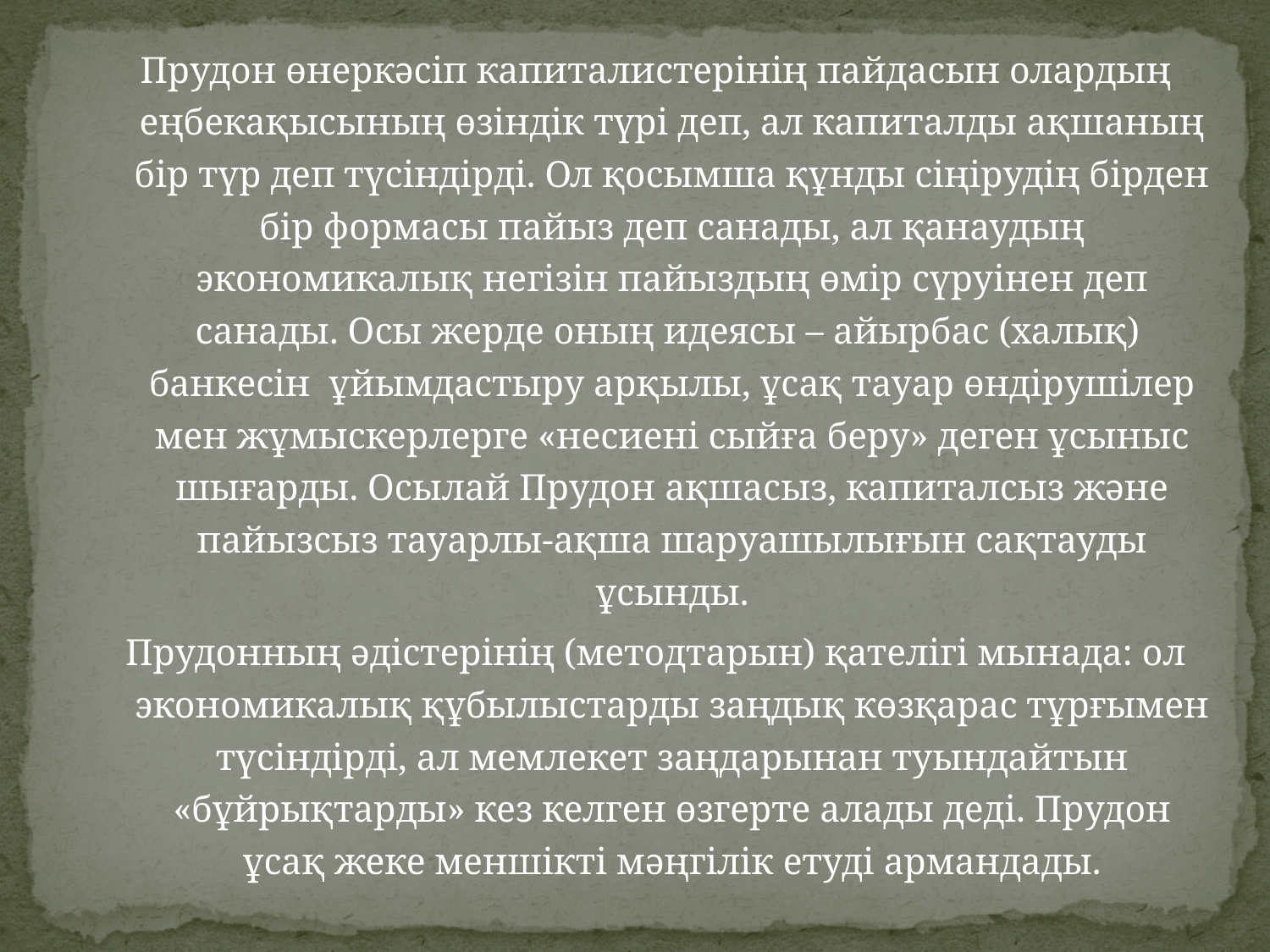

Прудон өнеркәсіп капиталистерінің пайдасын олардың еңбекақысының өзіндік түрі деп, ал капиталды ақшаның бір түр деп түсіндірді. Ол қосымша құнды сіңірудің бірден бір формасы пайыз деп санады, ал қанаудың экономикалық негізін пайыздың өмір сүруінен деп санады. Осы жерде оның идеясы – айырбас (халық)  банкесін  ұйымдастыру арқылы, ұсақ тауар өндірушілер мен жұмыскерлерге «несиені сыйға беру» деген ұсыныс шығарды. Осылай Прудон ақшасыз, капиталсыз және пайызсыз тауарлы-ақша шаруашылығын сақтауды ұсынды.
Прудонның әдістерінің (методтарын) қателігі мынада: ол экономикалық құбылыстарды заңдық көзқарас тұрғымен түсіндірді, ал мемлекет заңдарынан туындайтын «бұйрықтарды» кез келген өзгерте алады деді. Прудон ұсақ жеке меншікті мәңгілік етуді армандады.